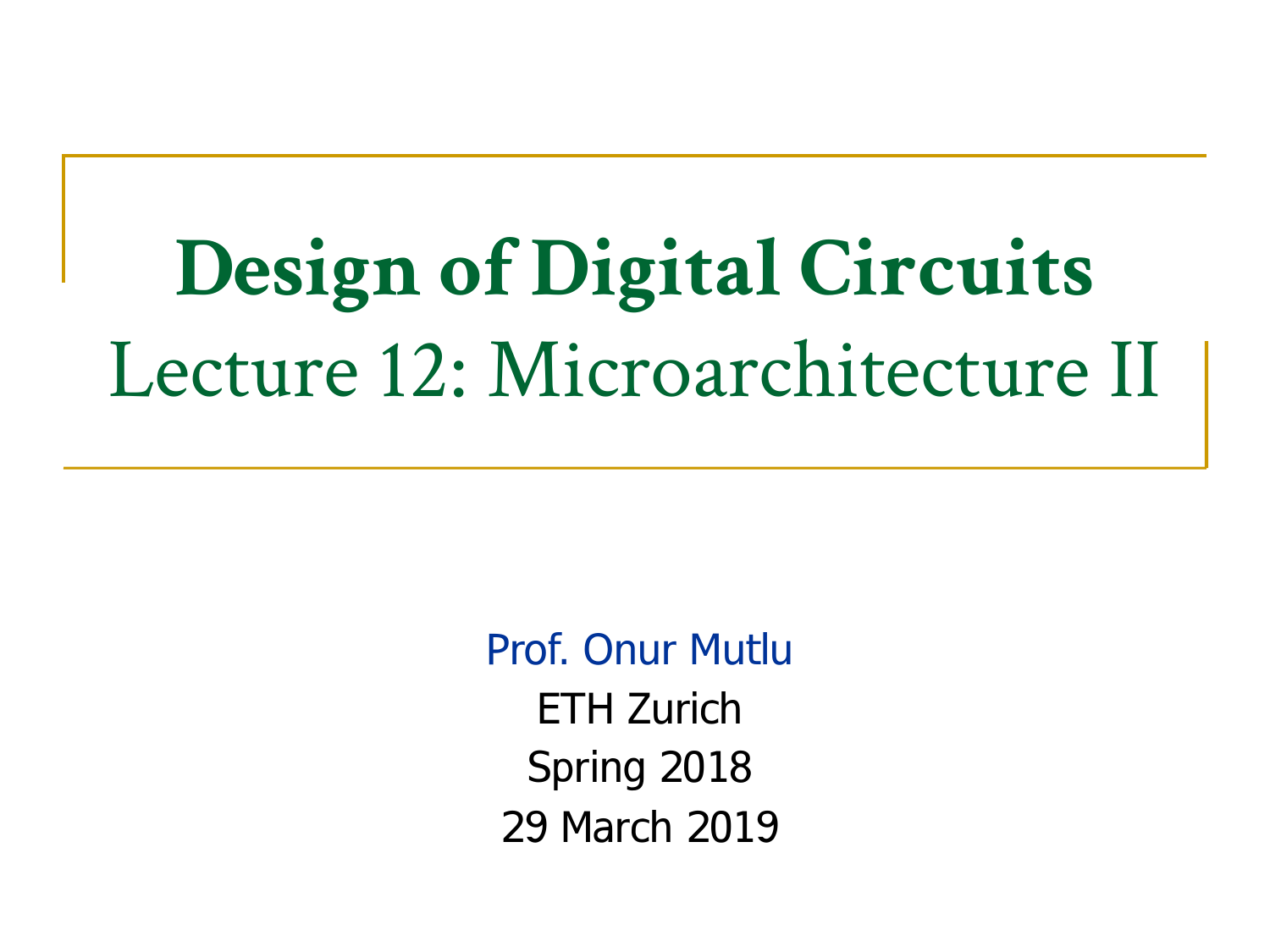

# Design of Digital Circuits Lecture 12: Microarchitecture II

Prof. Onur Mutlu
ETH Zurich
Spring 2018
29 March 2019